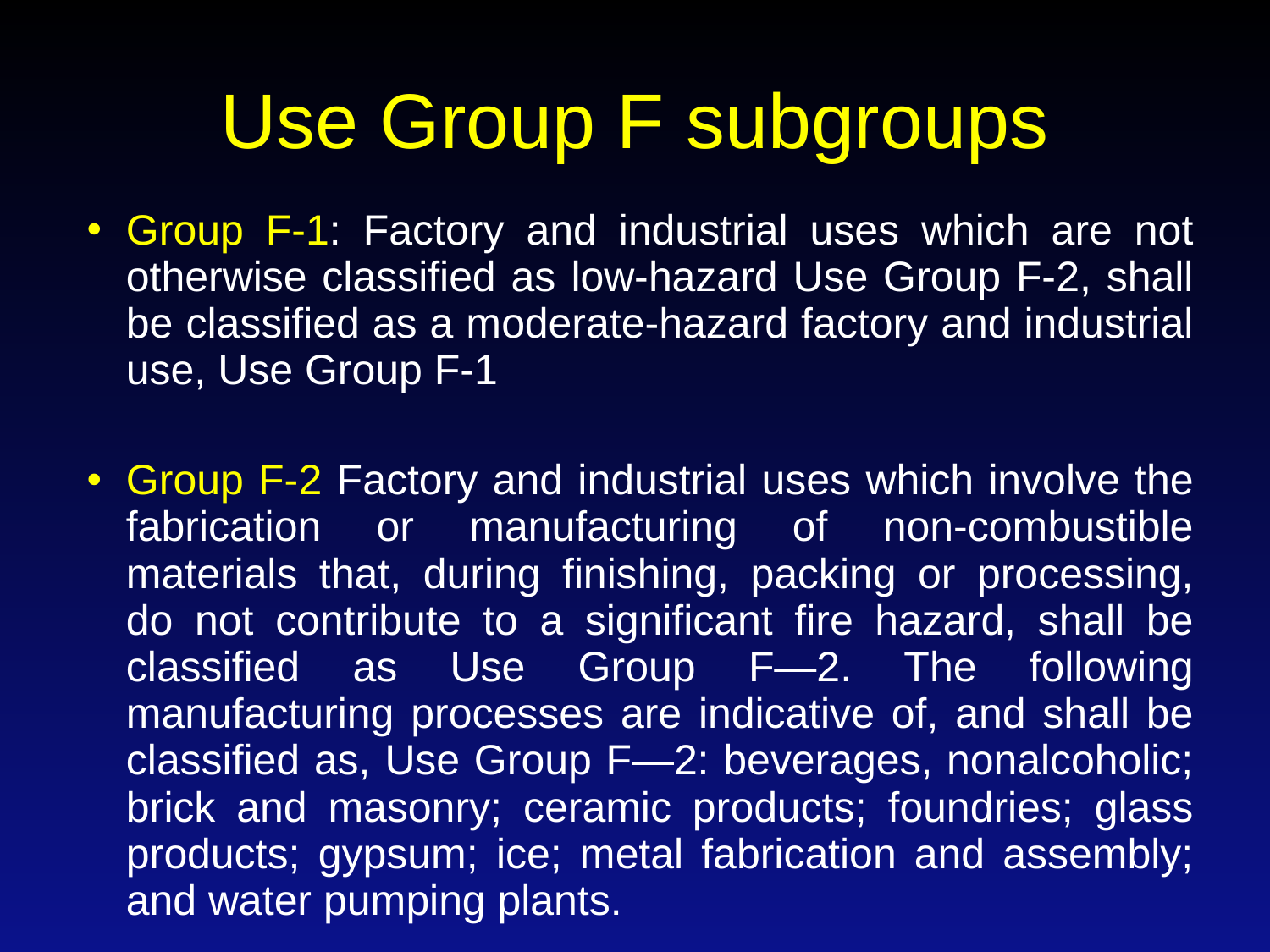

# Use Group F subgroups
Group F-1: Factory and industrial uses which are not otherwise classified as low-hazard Use Group F-2, shall be classified as a moderate-hazard factory and industrial use, Use Group F-1

Group F-2 Factory and industrial uses which involve the fabrication or manufacturing of non-combustible materials that, during finishing, packing or processing, do not contribute to a significant fire hazard, shall be classified as Use Group F—2. The following manufacturing processes are indicative of, and shall be classified as, Use Group F—2: beverages, nonalcoholic; brick and masonry; ceramic products; foundries; glass products; gypsum; ice; metal fabrication and assembly; and water pumping plants.